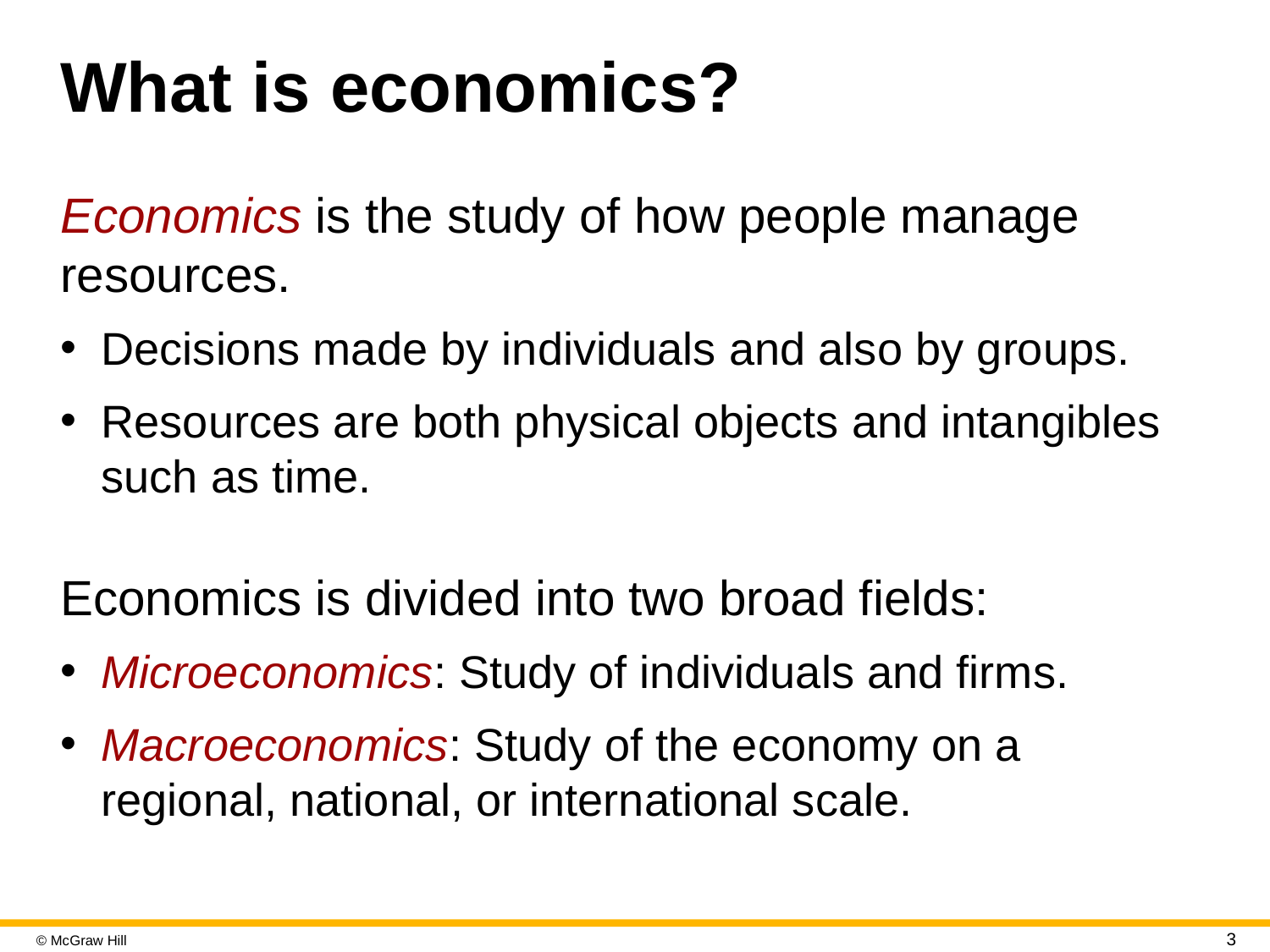

# What is economics?
Economics is the study of how people manage resources.
Decisions made by individuals and also by groups.
Resources are both physical objects and intangibles such as time.
Economics is divided into two broad fields:
Microeconomics: Study of individuals and firms.
Macroeconomics: Study of the economy on a regional, national, or international scale.